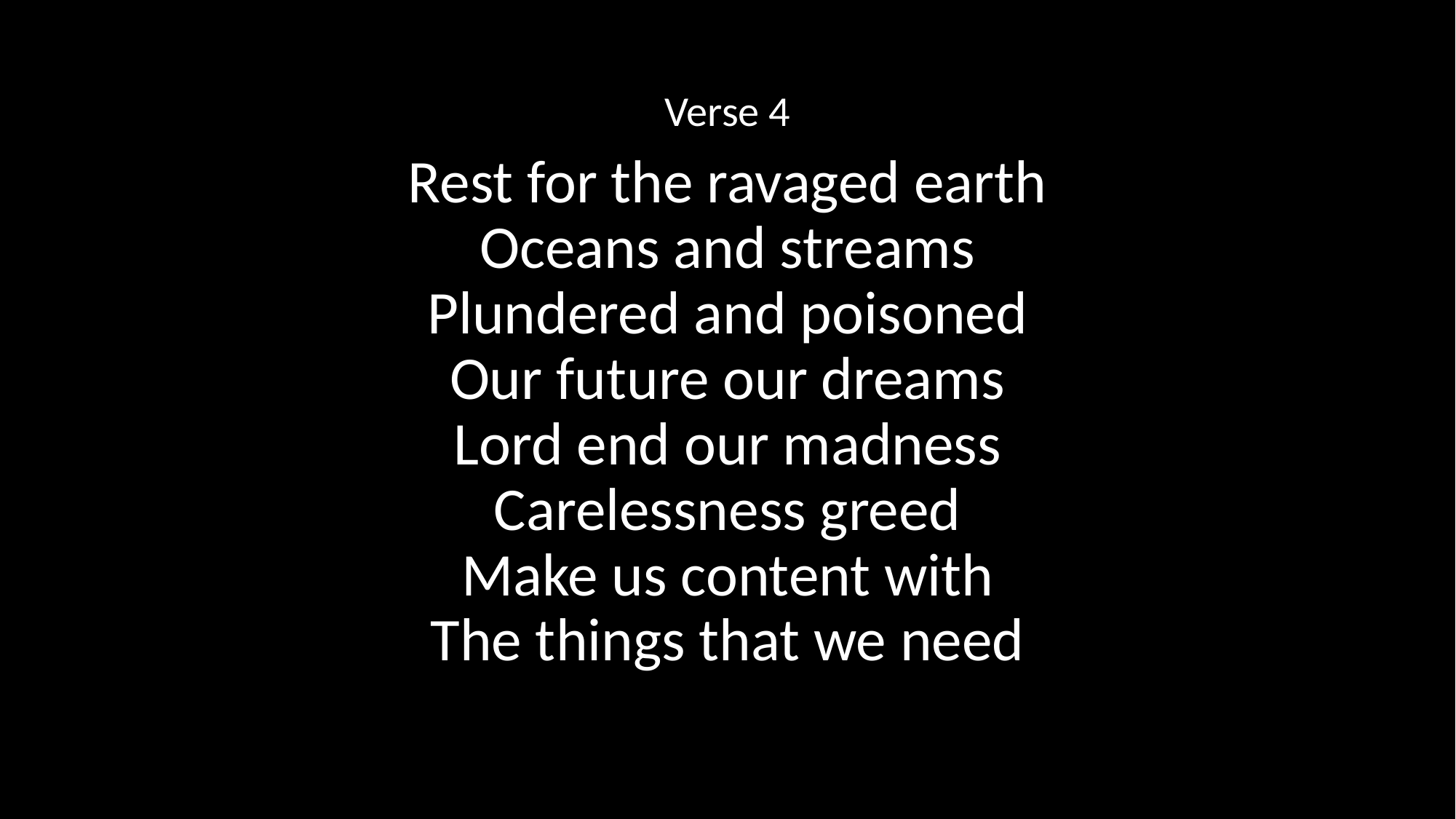

Verse 4
Rest for the ravaged earth
Oceans and streams
Plundered and poisoned
Our future our dreams
Lord end our madness
Carelessness greed
Make us content with
The things that we need